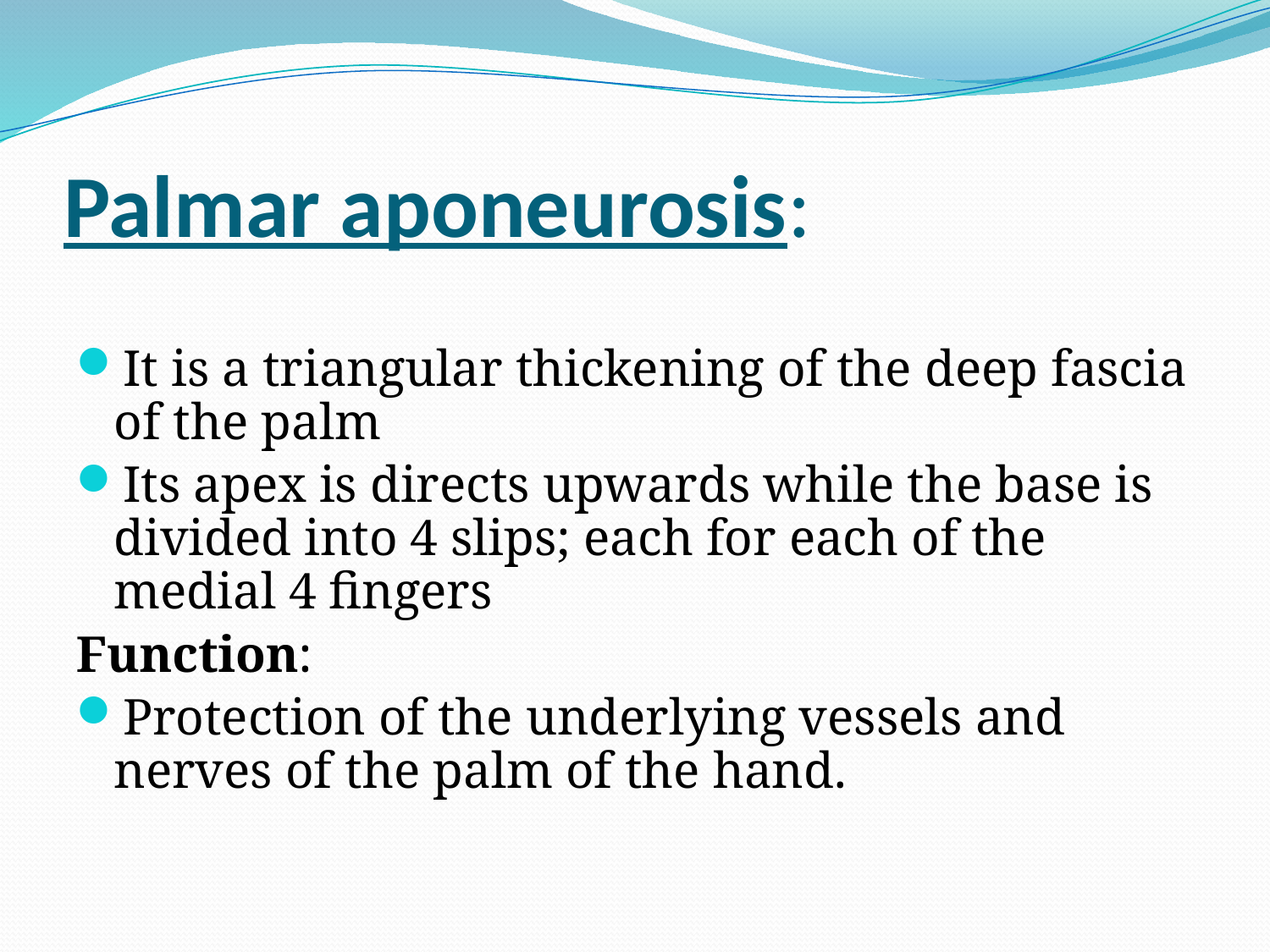

# Palmar aponeurosis:

It is a triangular thickening of the deep fascia of the palm
Its apex is directs upwards while the base is divided into 4 slips; each for each of the medial 4 fingers
Function:
Protection of the underlying vessels and nerves of the palm of the hand.